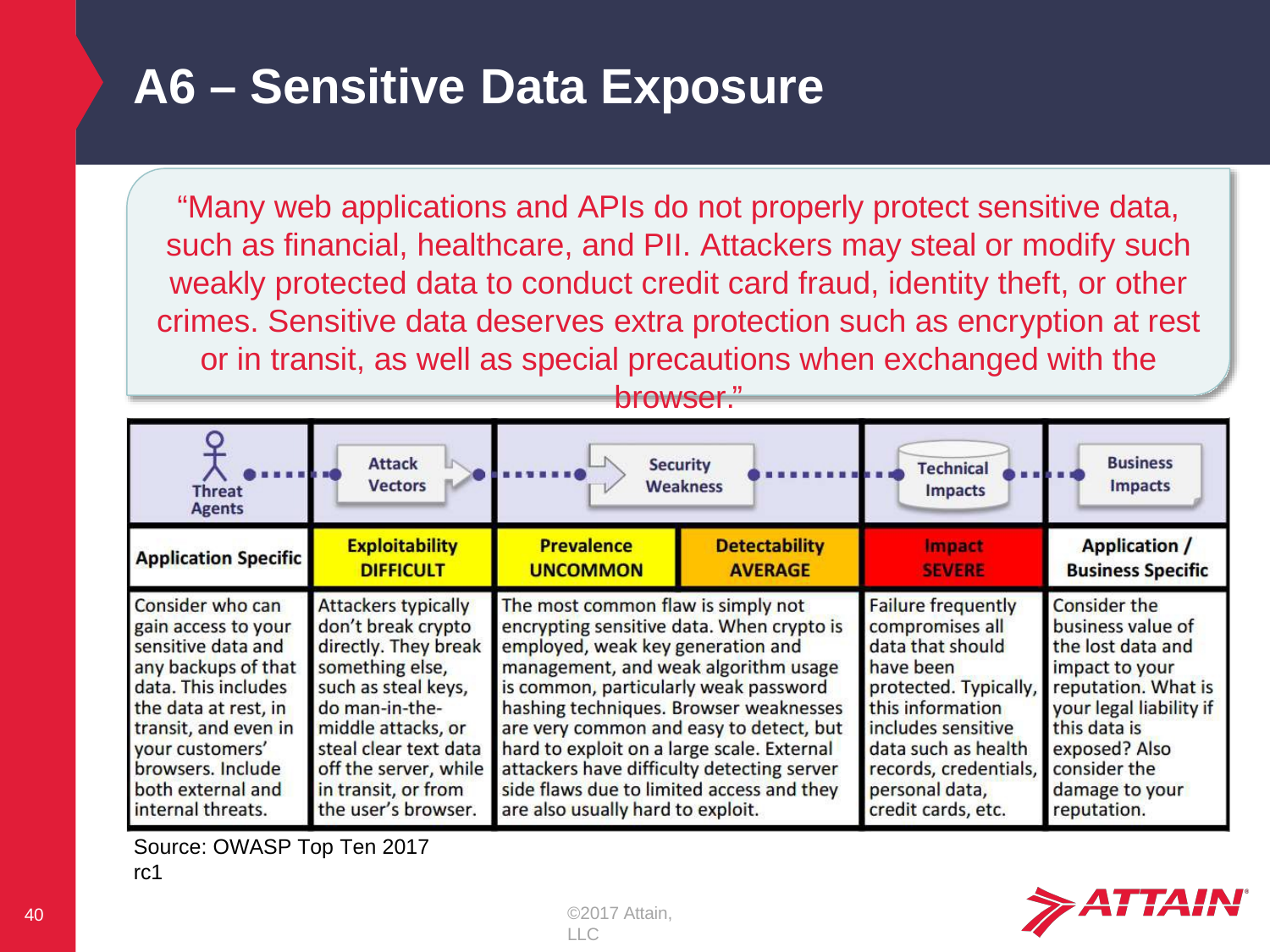

# A6 – Sensitive Data Exposure

“Many web applications and APIs do not properly protect sensitive data, such as financial, healthcare, and PII. Attackers may steal or modify such weakly protected data to conduct credit card fraud, identity theft, or other crimes. Sensitive data deserves extra protection such as encryption at rest or in transit, as well as special precautions when exchanged with the browser.”

Source: OWASP Top Ten 2017 rc1
©2017 Attain, LLC
40